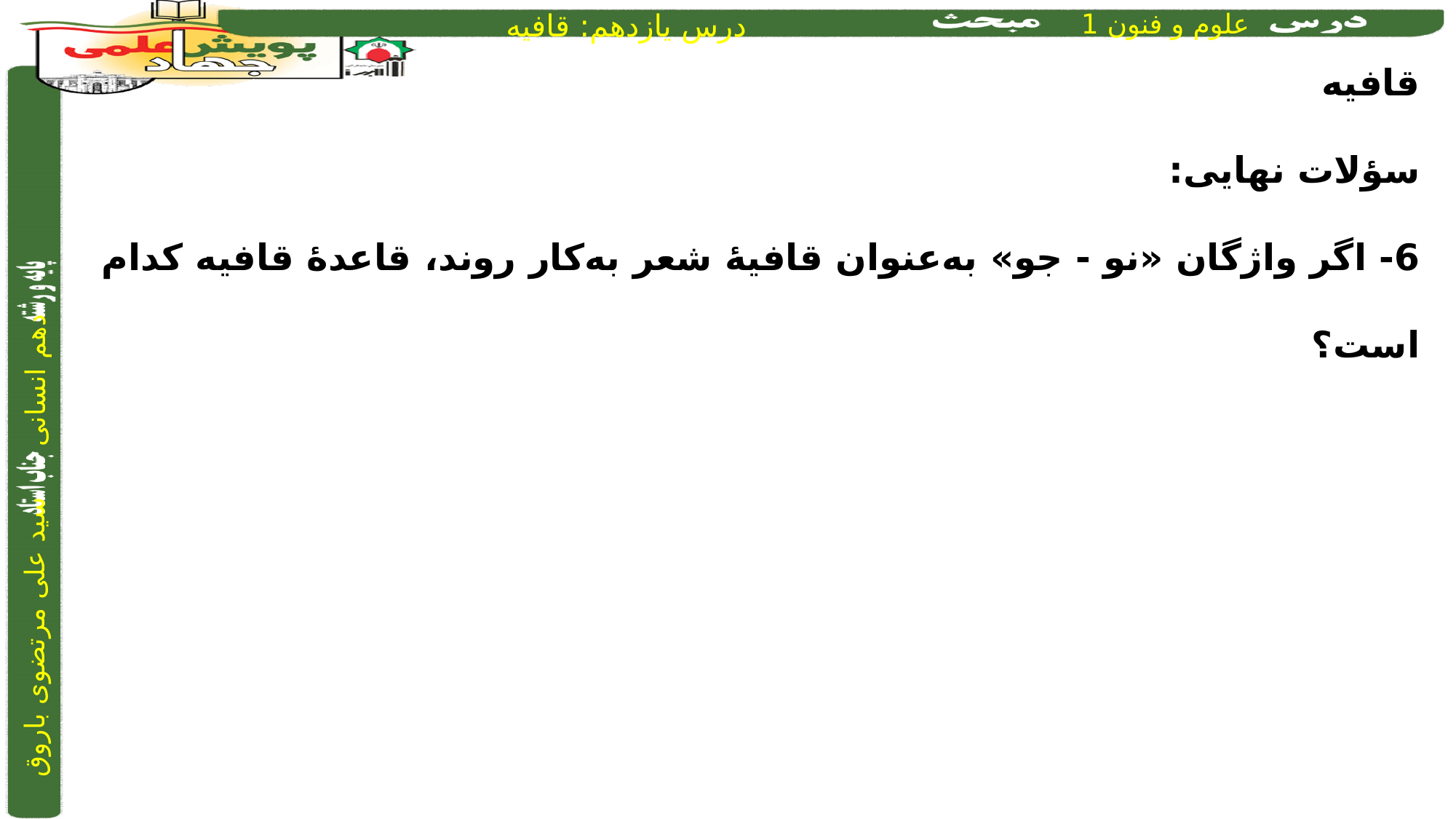

قافیه
سؤلات نهایی:
6- اگر واژگان «نو - جو» به‌عنوان قافیۀ شعر به‌کار روند، قاعدۀ قافیه کدام است؟